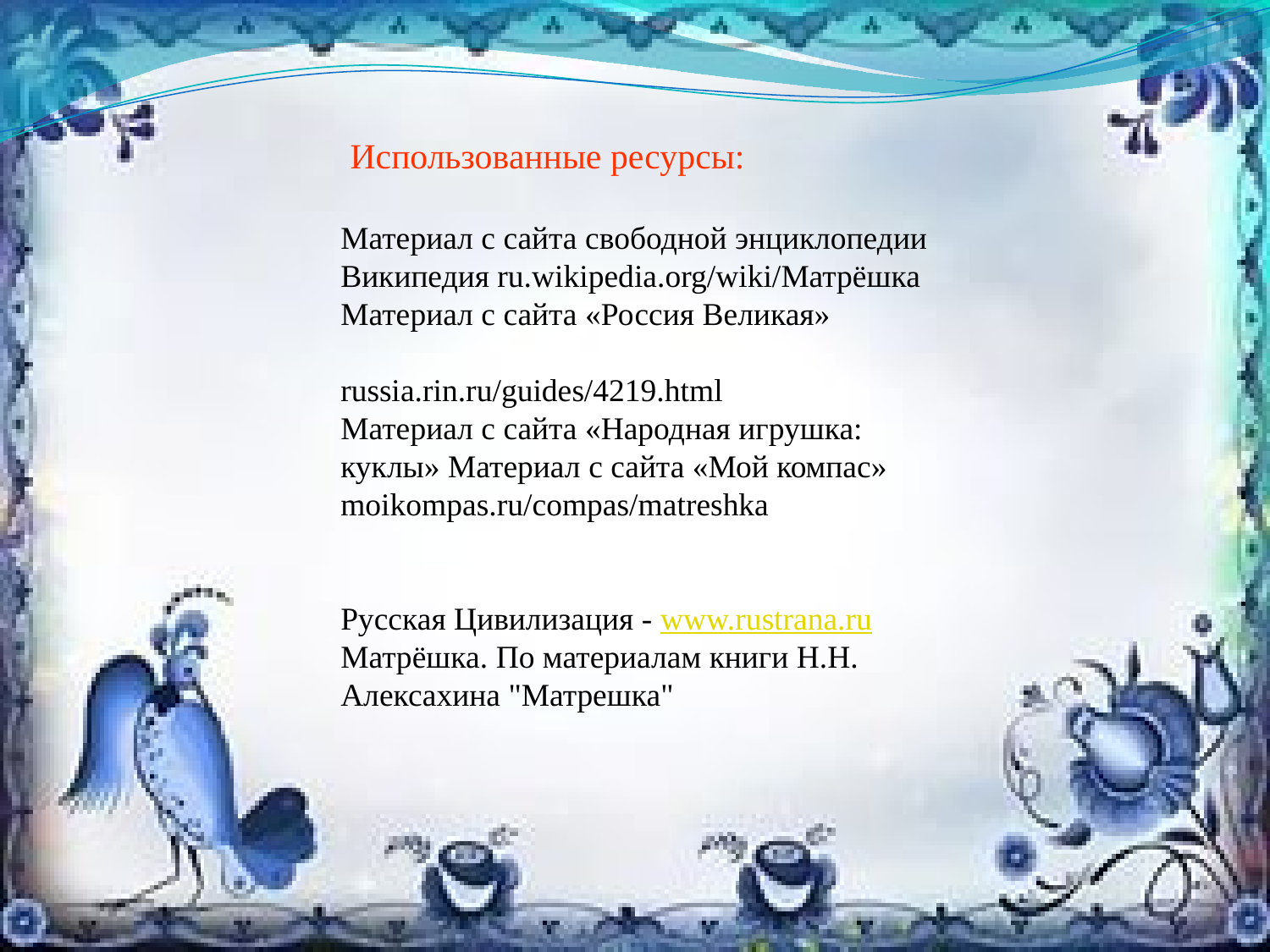

Использованные ресурсы:
Материал с сайта свободной энциклопедии Википедия ru.wikipedia.org/wiki/Матрёшка
Материал с сайта «Россия Великая»

russia.rin.ru/guides/4219.html
Материал с сайта «Народная игрушка: куклы» Материал с сайта «Мой компас»
moikompas.ru/compas/matreshka

Русская Цивилизация - www.rustrana.ru
Матрёшка. По материалам книги Н.Н. Алексахина "Матрешка"